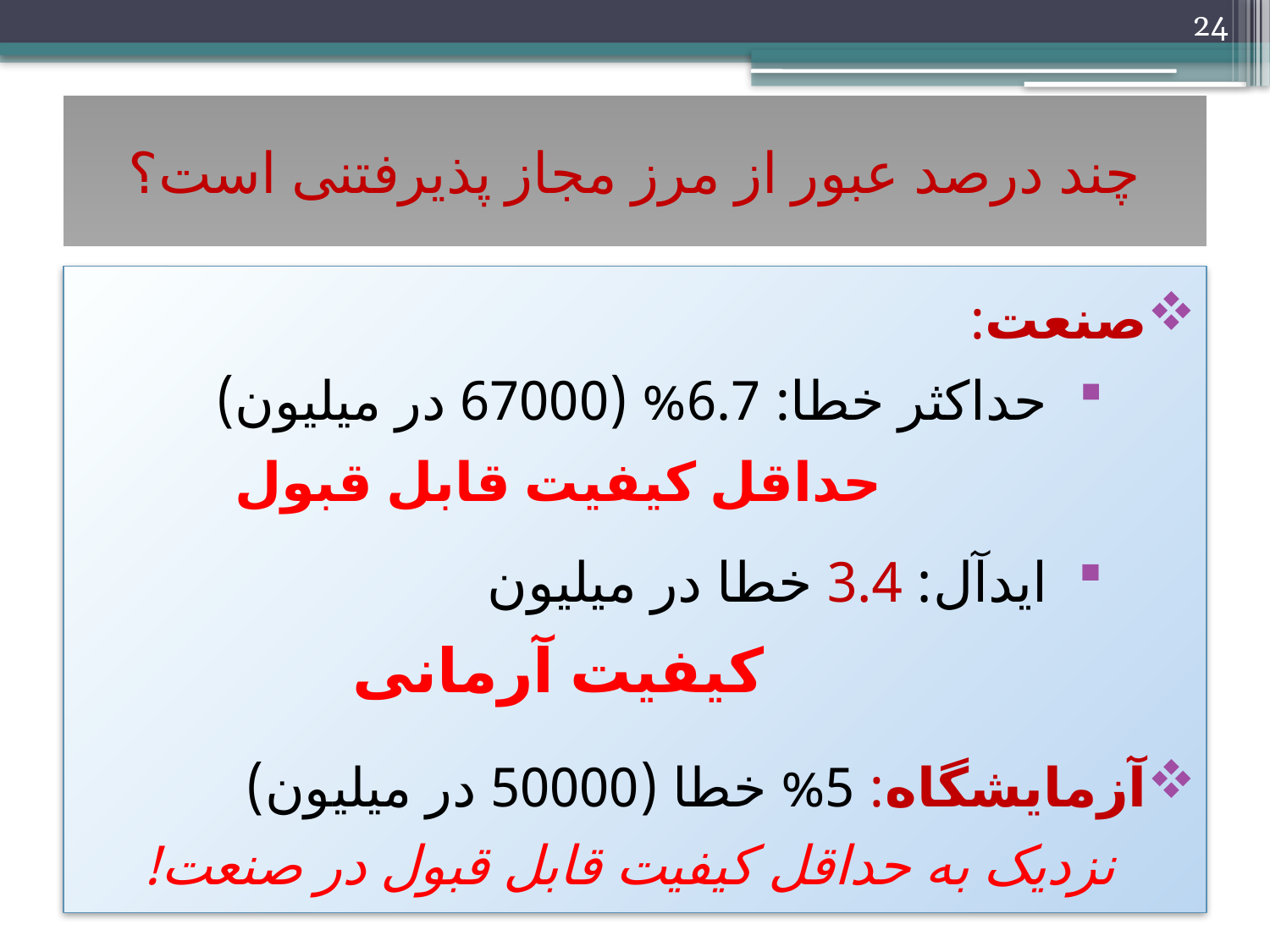

24
# چند درصد عبور از مرز مجاز پذیرفتنی است؟
صنعت:
حداکثر خطا: 6.7% (67000 در میلیون)
حداقل کیفیت قابل قبول
ایدآل: 3.4 خطا در میلیون
کیفیت آرمانی
آزمایشگاه: 5% خطا (50000 در میلیون)
نزدیک به حداقل کیفیت قابل قبول در صنعت!